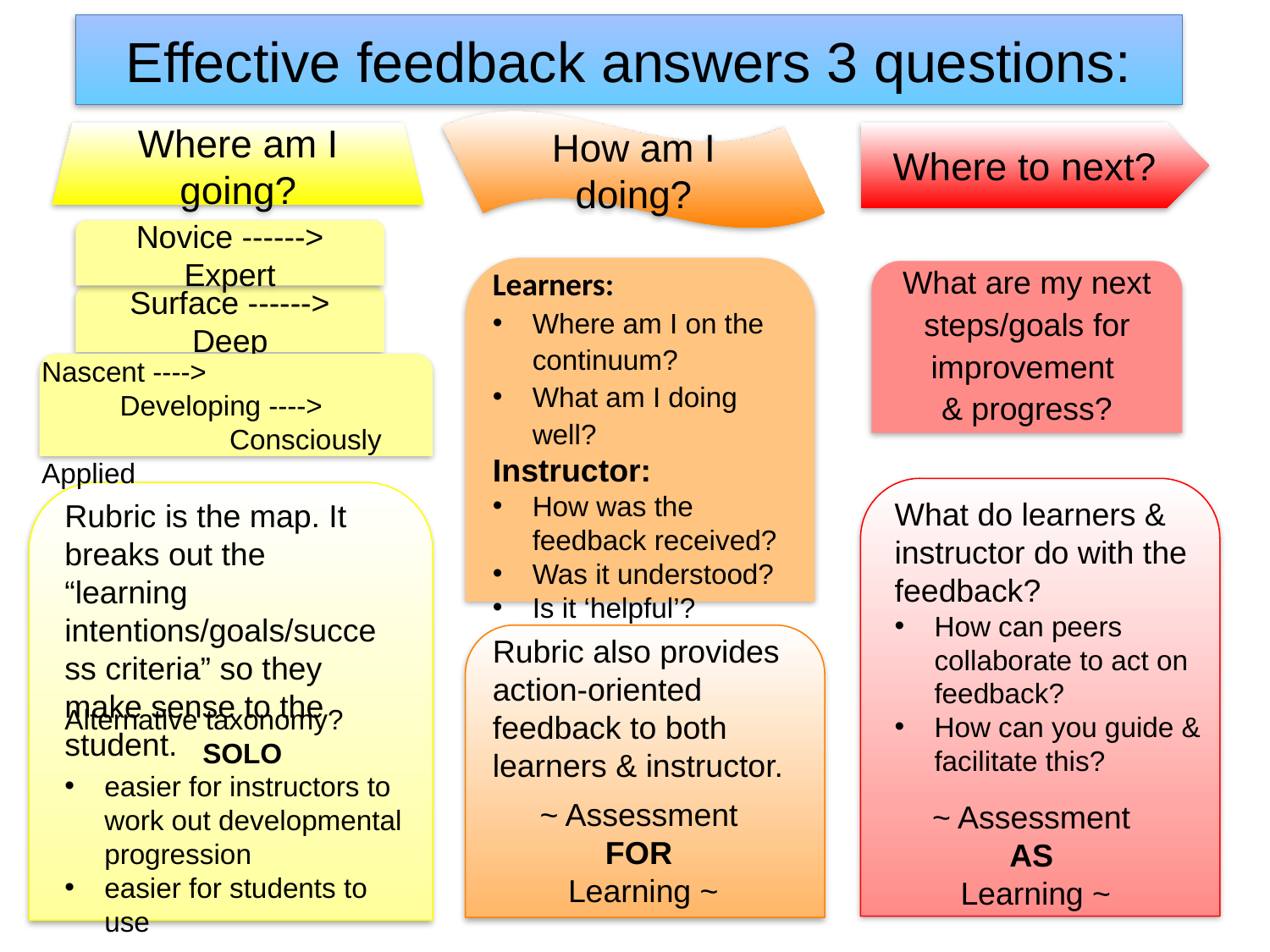

Effective feedback answers 3 questions:
How am I doing?
Where am I going?
Where to next?
Novice ------> Expert

Learners:
Where am I on the continuum?
What am I doing well?
Instructor:
How was the feedback received?
Was it understood?
Is it ‘helpful’?

What are my next steps/goals for improvement
& progress?

Surface ------> Deep
Nascent ---->
          Developing ---->
                        Consciously Applied

What do learners & instructor do with the feedback?
How can peers collaborate to act on feedback?
How can you guide & facilitate this?
Rubric is the map. It
breaks out the “learning intentions/goals/success criteria” so they make sense to the student.

Rubric also provides action-oriented feedback to both learners & instructor.
Alternative taxonomy?
SOLO
easier for instructors to work out developmental progression
easier for students to use
~ Assessment
FOR
Learning ~
~ Assessment
AS
Learning ~